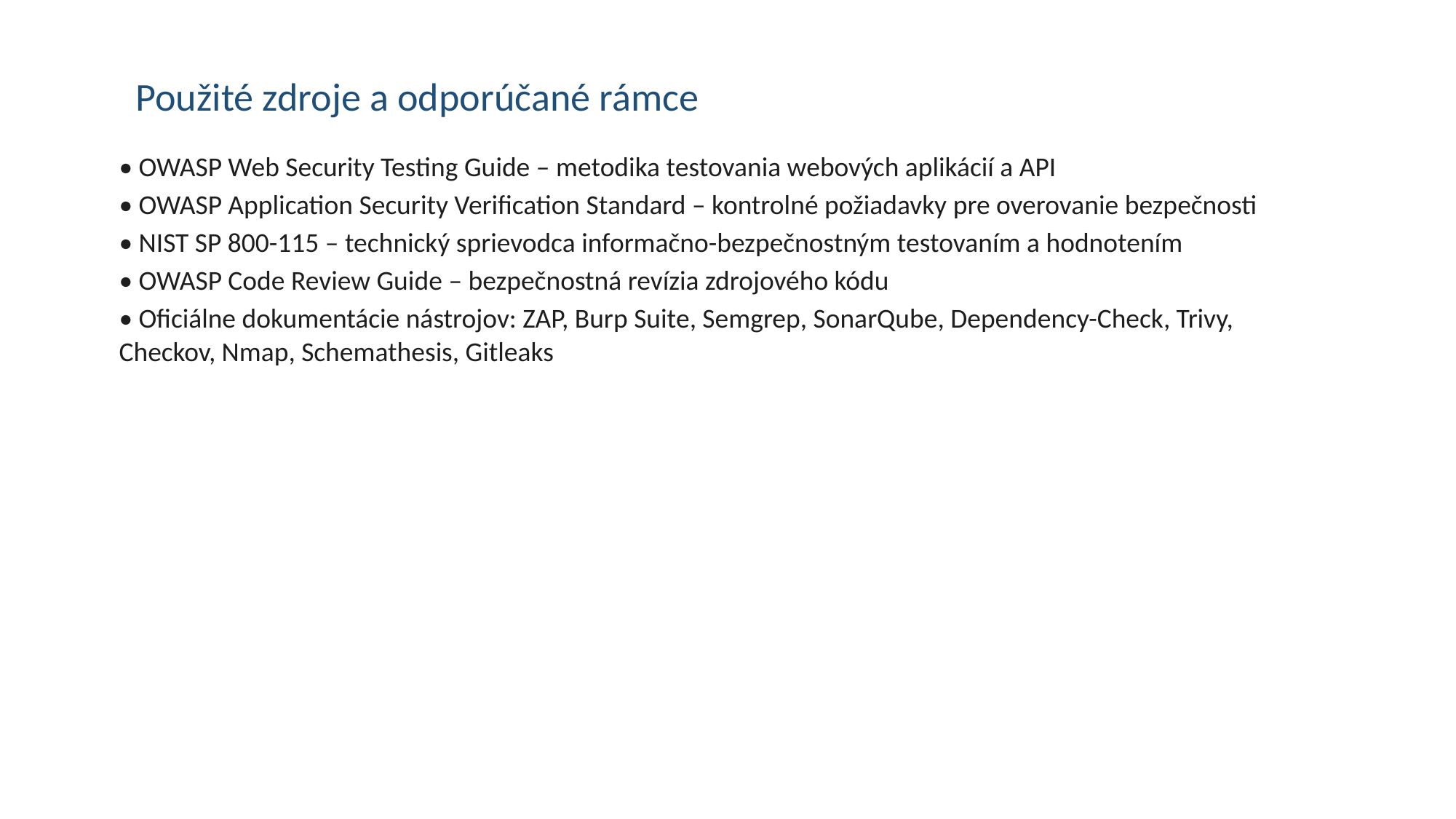

# Použité zdroje a odporúčané rámce
• OWASP Web Security Testing Guide – metodika testovania webových aplikácií a API
• OWASP Application Security Verification Standard – kontrolné požiadavky pre overovanie bezpečnosti
• NIST SP 800-115 – technický sprievodca informačno-bezpečnostným testovaním a hodnotením
• OWASP Code Review Guide – bezpečnostná revízia zdrojového kódu
• Oficiálne dokumentácie nástrojov: ZAP, Burp Suite, Semgrep, SonarQube, Dependency-Check, Trivy, Checkov, Nmap, Schemathesis, Gitleaks